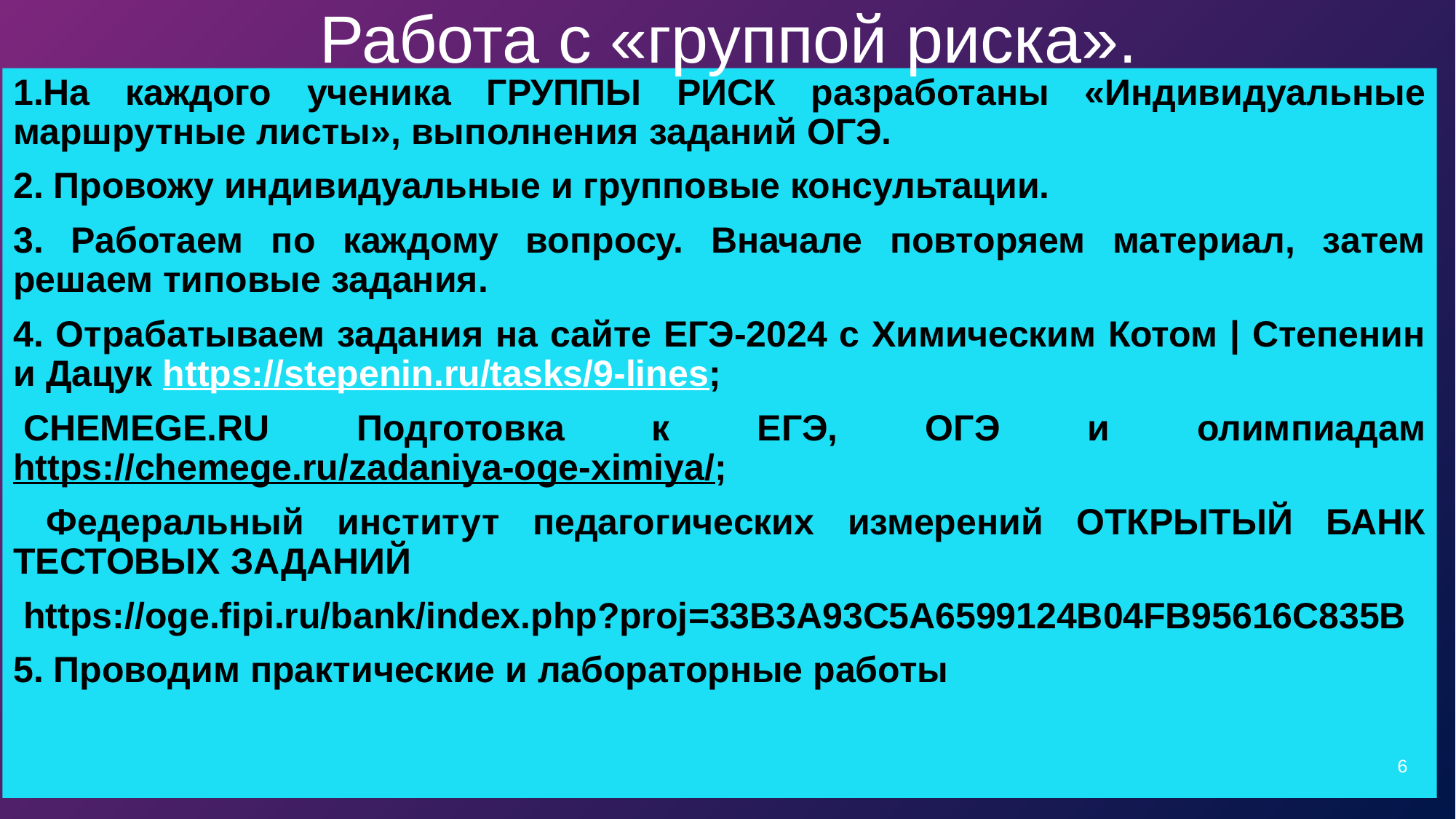

# Работа с «группой риска».
1.На каждого ученика ГРУППЫ РИСК разработаны «Индивидуальные маршрутные листы», выполнения заданий ОГЭ.
2. Провожу индивидуальные и групповые консультации.
3. Работаем по каждому вопросу. Вначале повторяем материал, затем решаем типовые задания.
4. Отрабатываем задания на сайте ЕГЭ-2024 с Химическим Котом | Степенин и Дацук https://stepenin.ru/tasks/9-lines;
 CHEMEGE.RU Подготовка к ЕГЭ, ОГЭ и олимпиадам https://chemege.ru/zadaniya-oge-ximiya/;
 Федеральный институт педагогических измерений ОТКРЫТЫЙ БАНК ТЕСТОВЫХ ЗАДАНИЙ
 https://oge.fipi.ru/bank/index.php?proj=33B3A93C5A6599124B04FB95616C835B
5. Проводим практические и лабораторные работы

6